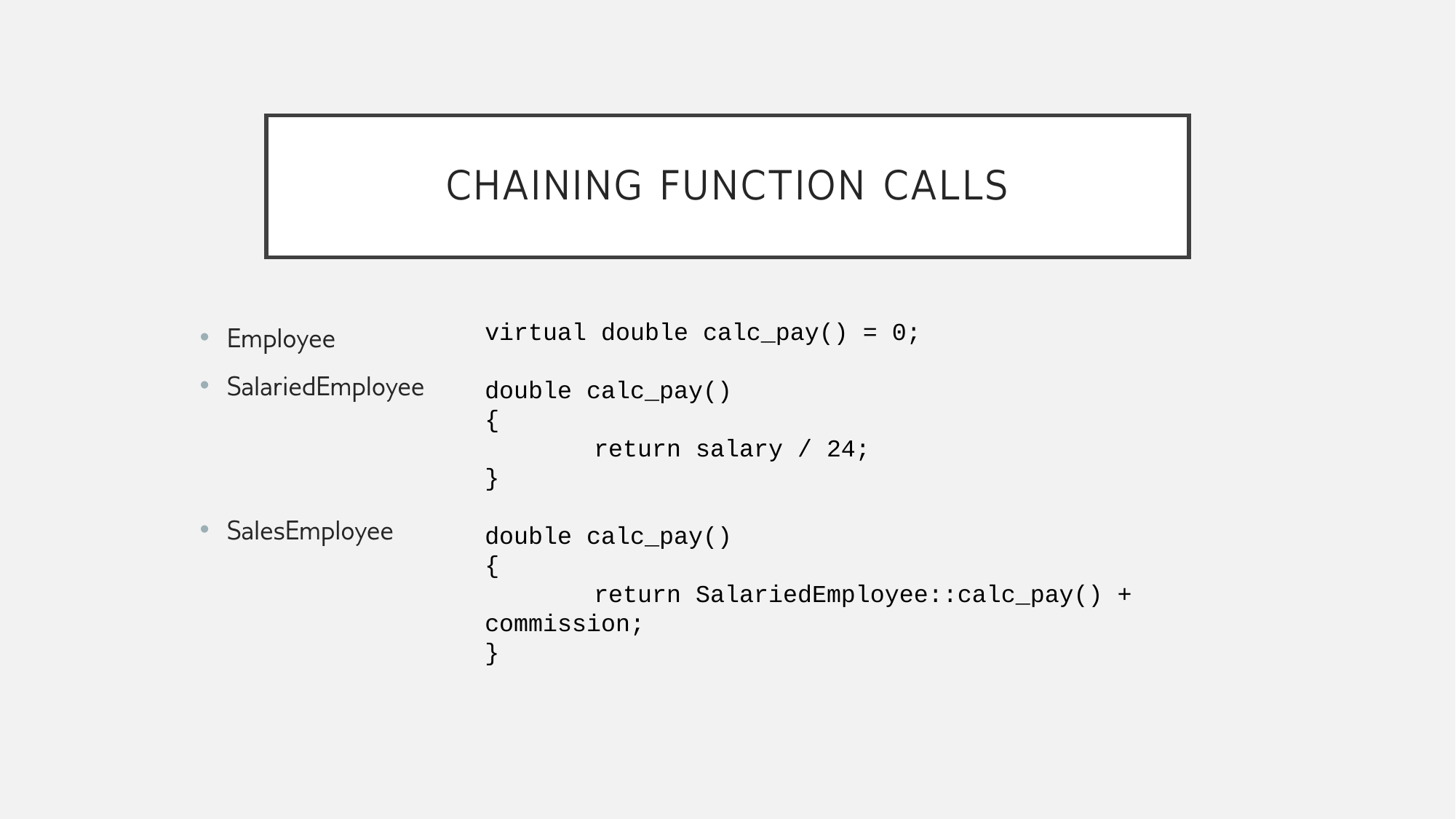

# Chaining Function calls
virtual double calc_pay() = 0;

double calc_pay()
{
	return salary / 24;
}

double calc_pay()
{
	return SalariedEmployee::calc_pay() + commission;
}
Employee
SalariedEmployee

SalesEmployee